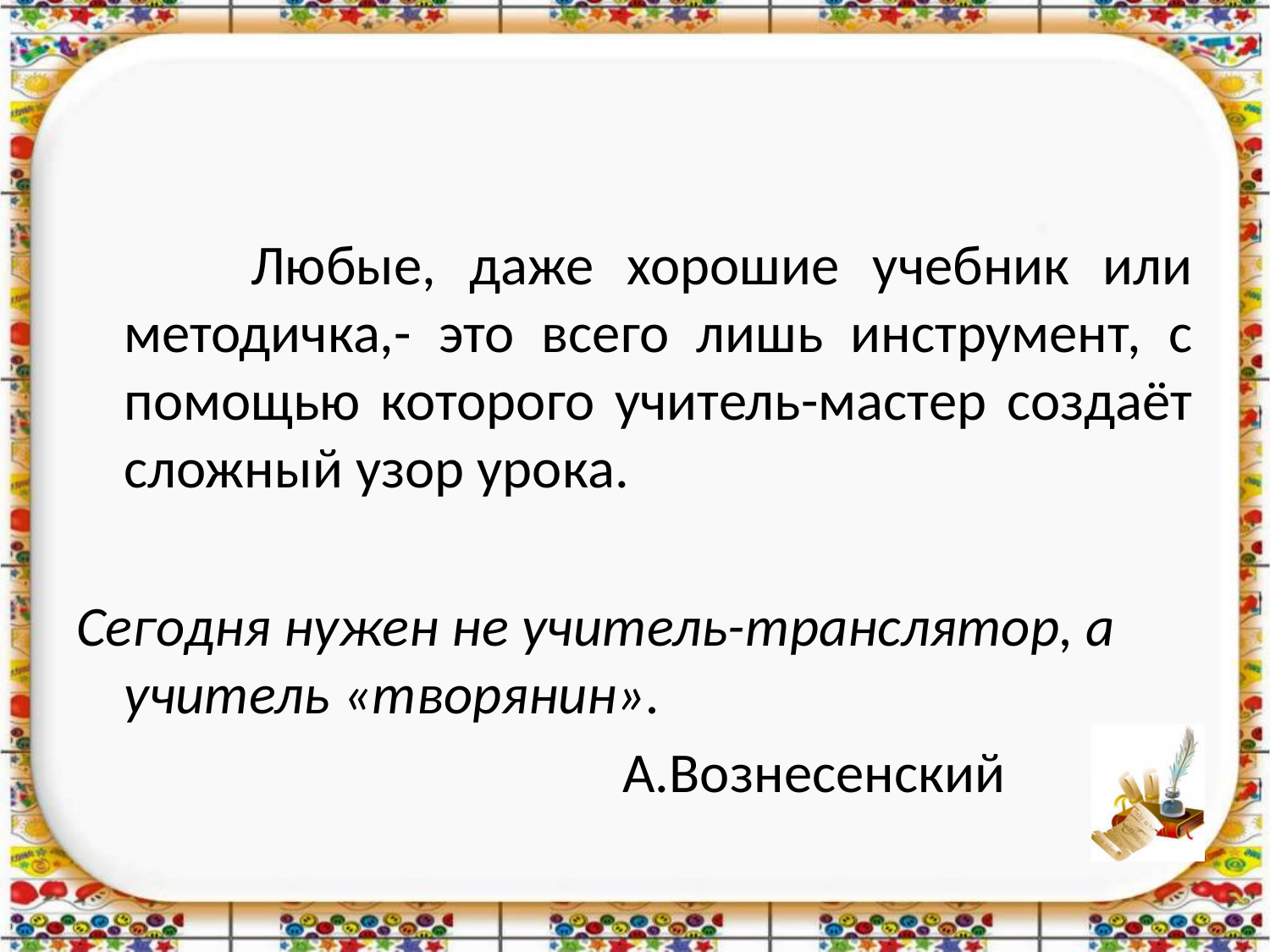

#
		Любые, даже хорошие учебник или методичка,- это всего лишь инструмент, с помощью которого учитель-мастер создаёт сложный узор урока.

Сегодня нужен не учитель-транслятор, а учитель «творянин».
                                           А.Вознесенский